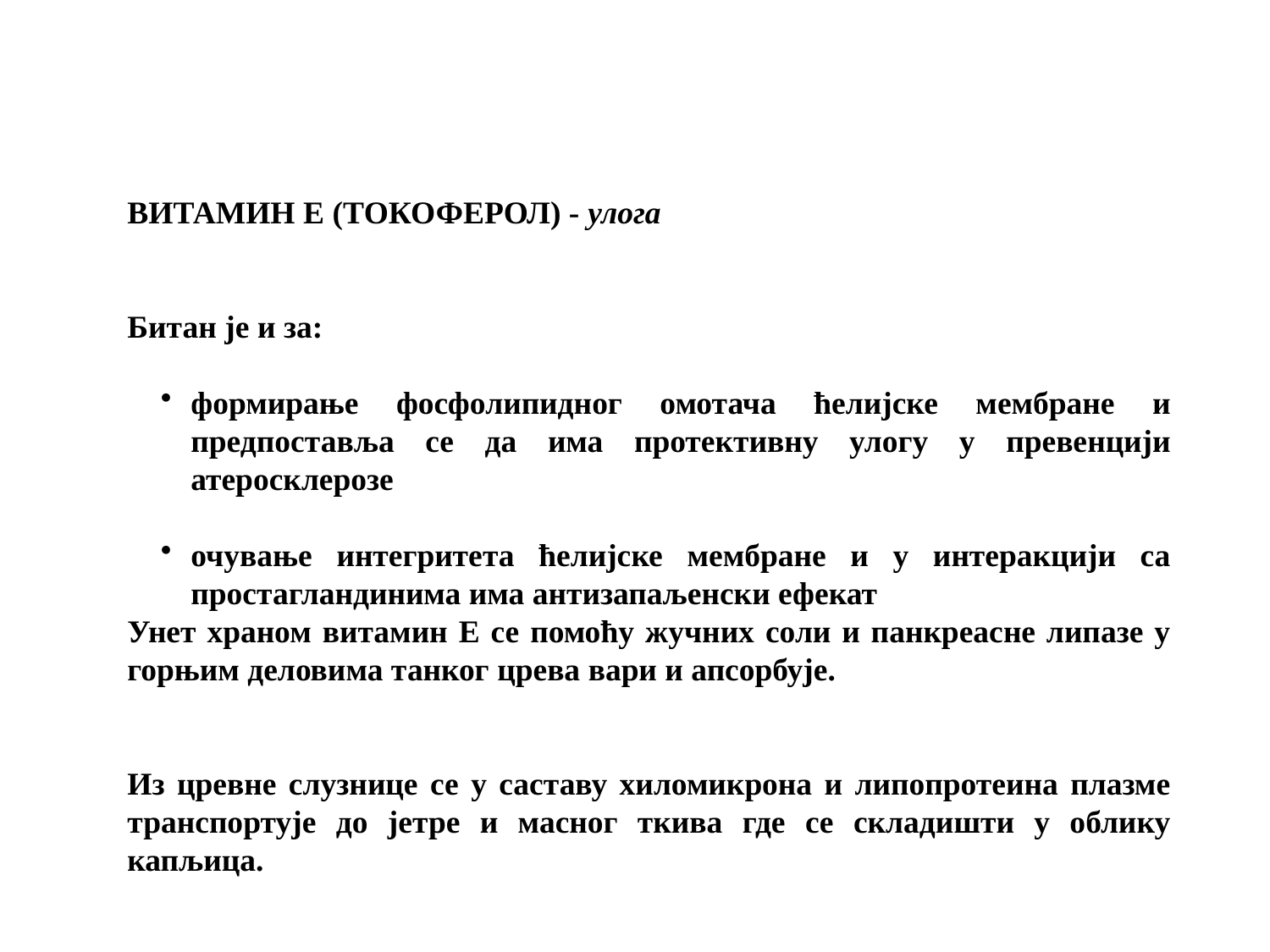

ВИТАМИН Е (ТОКОФЕРОЛ) - улога

Битан је и за:

формирање фосфолипидног омотача ћелијске мембране и предпоставља се да има протективну улогу у превенцији атеросклерозе

очување интегритета ћелијске мембране и у интеракцији са простагландинима има антизапаљенски ефекат
Унет храном витамин Е се помоћу жучних соли и панкреасне липазе у горњим деловима танког црева вари и апсорбује.

Из цревне слузнице се у саставу хиломикрона и липопротеина плазме транспортује до јетре и масног ткива где се складишти у облику капљица.